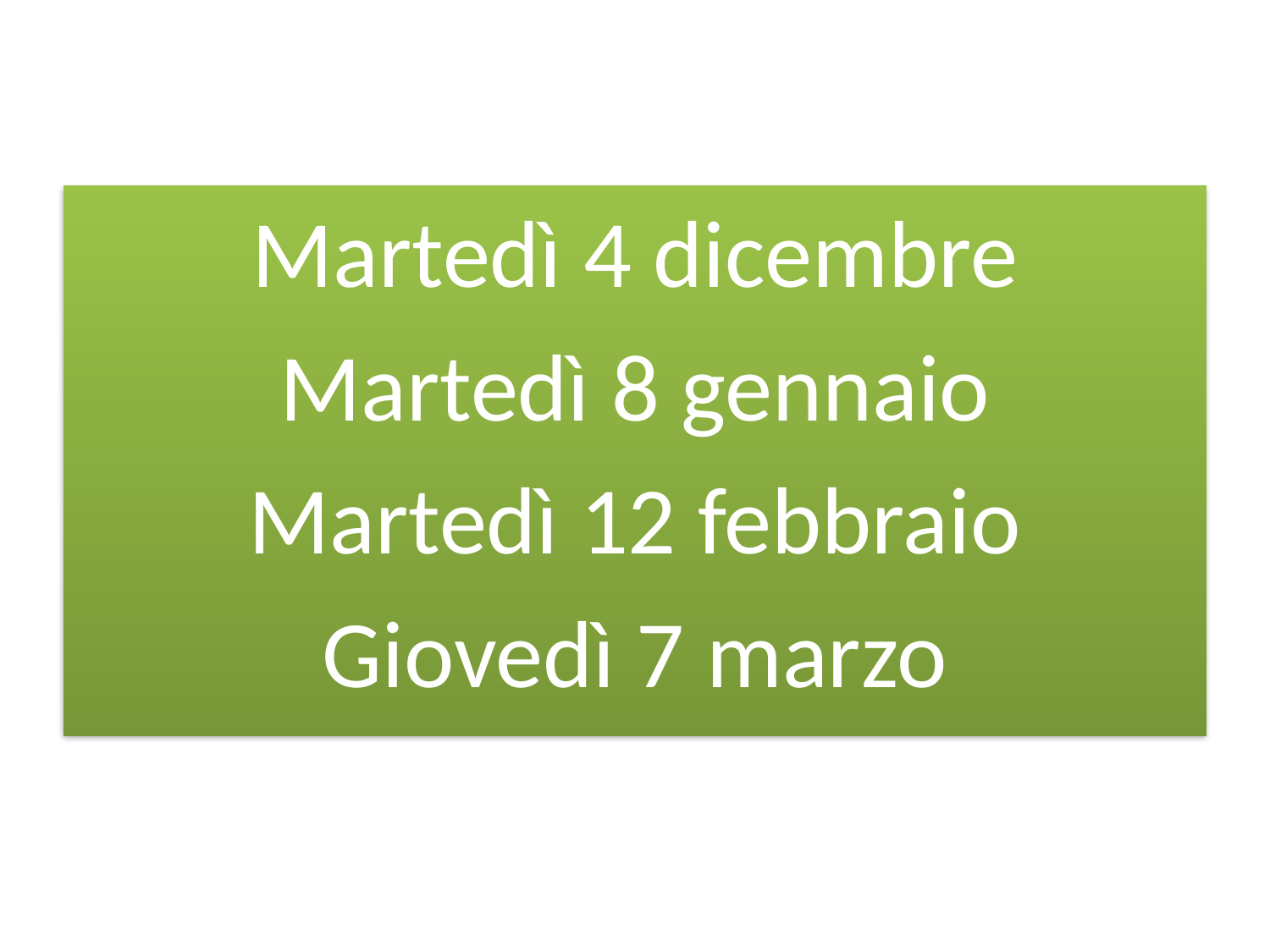

Martedì 4 dicembre
Martedì 8 gennaio
Martedì 12 febbraio
Giovedì 7 marzo